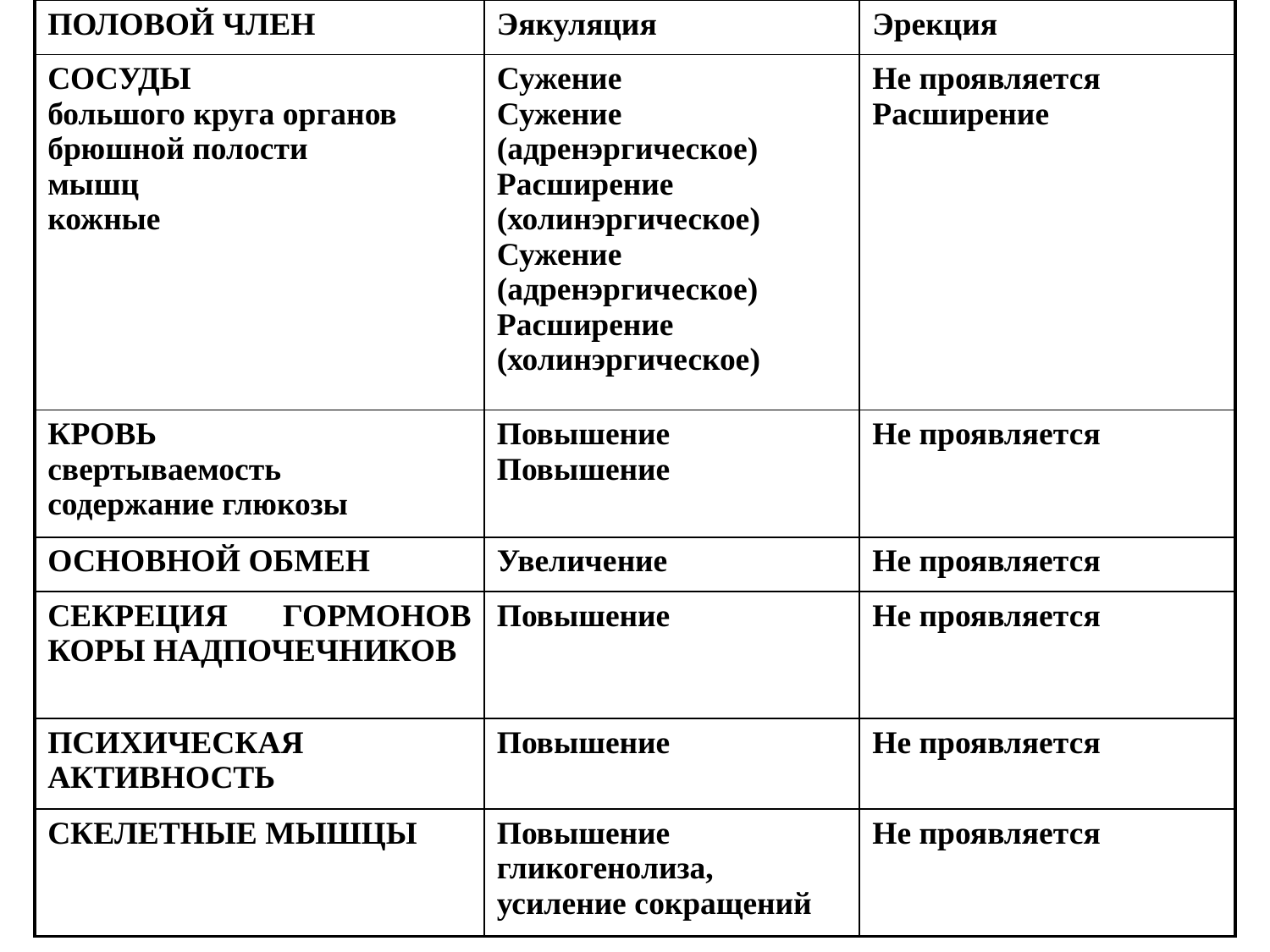

| ПОЛОВОЙ ЧЛЕН | Эякуляция | Эрекция |
| --- | --- | --- |
| СОСУДЫ большого круга органов брюшной полости мышц кожные | Сужение Сужение (адренэргическое) Расширение (холинэргическое) Сужение (адренэргическое) Расширение (холинэргическое) | Не проявляется Расширение |
| КРОВЬ свертываемость содержание глюкозы | Повышение Повышение | Не проявляется |
| ОСНОВНОЙ ОБМЕН | Увеличение | Не проявляется |
| СЕКРЕЦИЯ ГОРМОНОВ КОРЫ НАДПОЧЕЧНИКОВ | Повышение | Не проявляется |
| ПСИХИЧЕСКАЯ АКТИВНОСТЬ | Повышение | Не проявляется |
| СКЕЛЕТНЫЕ МЫШЦЫ | Повышение гликогенолиза, усиление сокращений | Не проявляется |